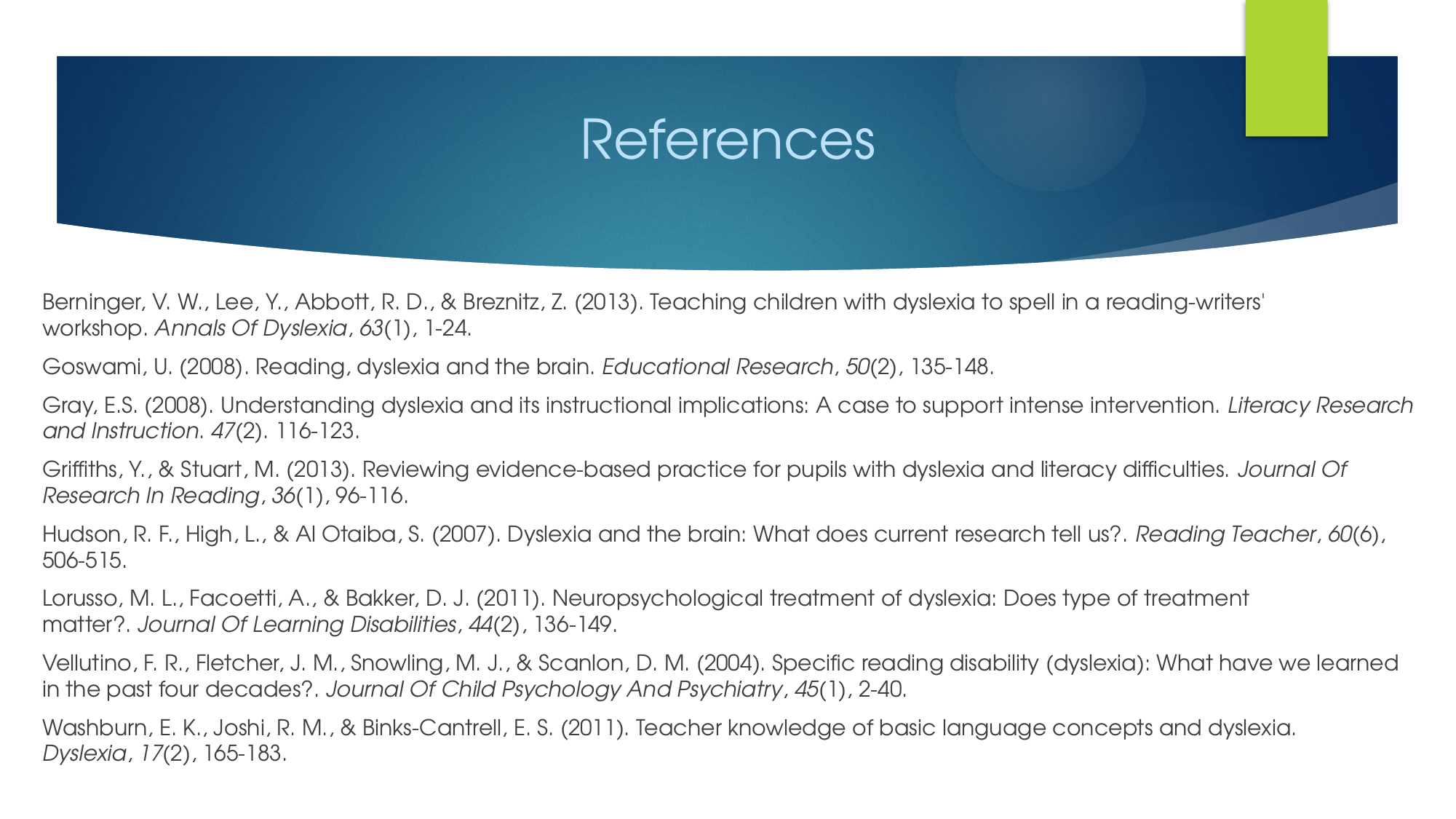

# References
Berninger, V. W., Lee, Y., Abbott, R. D., & Breznitz, Z. (2013). Teaching children with dyslexia to spell in a reading-writers' workshop. Annals Of Dyslexia, 63(1), 1-24.
Goswami, U. (2008). Reading, dyslexia and the brain. Educational Research, 50(2), 135-148.
Gray, E.S. (2008). Understanding dyslexia and its instructional implications: A case to support intense intervention. Literacy Research and Instruction. 47(2). 116-123.
Griffiths, Y., & Stuart, M. (2013). Reviewing evidence-based practice for pupils with dyslexia and literacy difficulties. Journal Of Research In Reading, 36(1), 96-116.
Hudson, R. F., High, L., & Al Otaiba, S. (2007). Dyslexia and the brain: What does current research tell us?. Reading Teacher, 60(6), 506-515.
Lorusso, M. L., Facoetti, A., & Bakker, D. J. (2011). Neuropsychological treatment of dyslexia: Does type of treatment matter?. Journal Of Learning Disabilities, 44(2), 136-149.
Vellutino, F. R., Fletcher, J. M., Snowling, M. J., & Scanlon, D. M. (2004). Specific reading disability (dyslexia): What have we learned in the past four decades?. Journal Of Child Psychology And Psychiatry, 45(1), 2-40.
Washburn, E. K., Joshi, R. M., & Binks-Cantrell, E. S. (2011). Teacher knowledge of basic language concepts and dyslexia. Dyslexia, 17(2), 165-183.